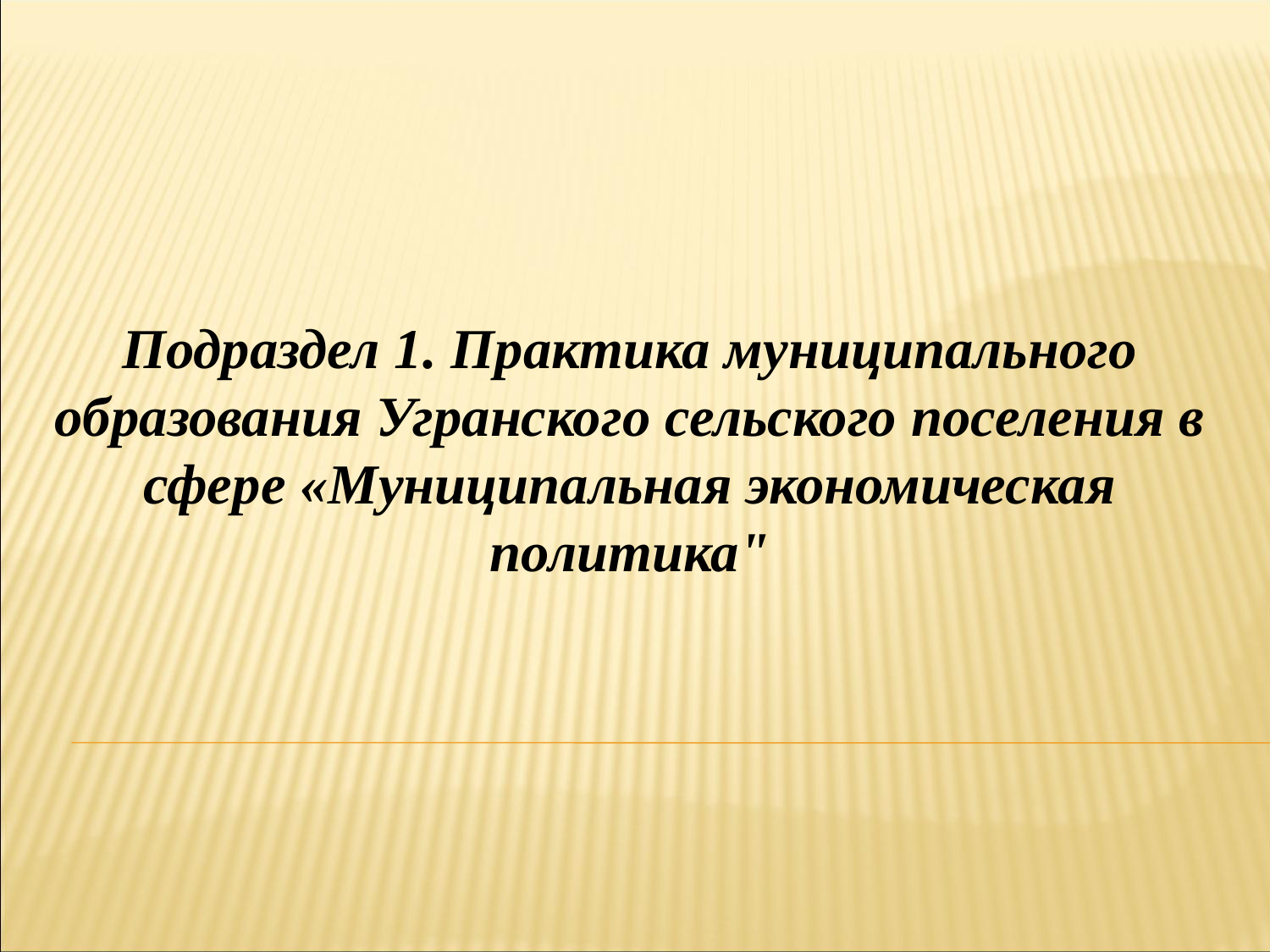

Подраздел 1. Практика муниципального образования Угранского сельского поселения в сфере «Муниципальная экономическая политика"